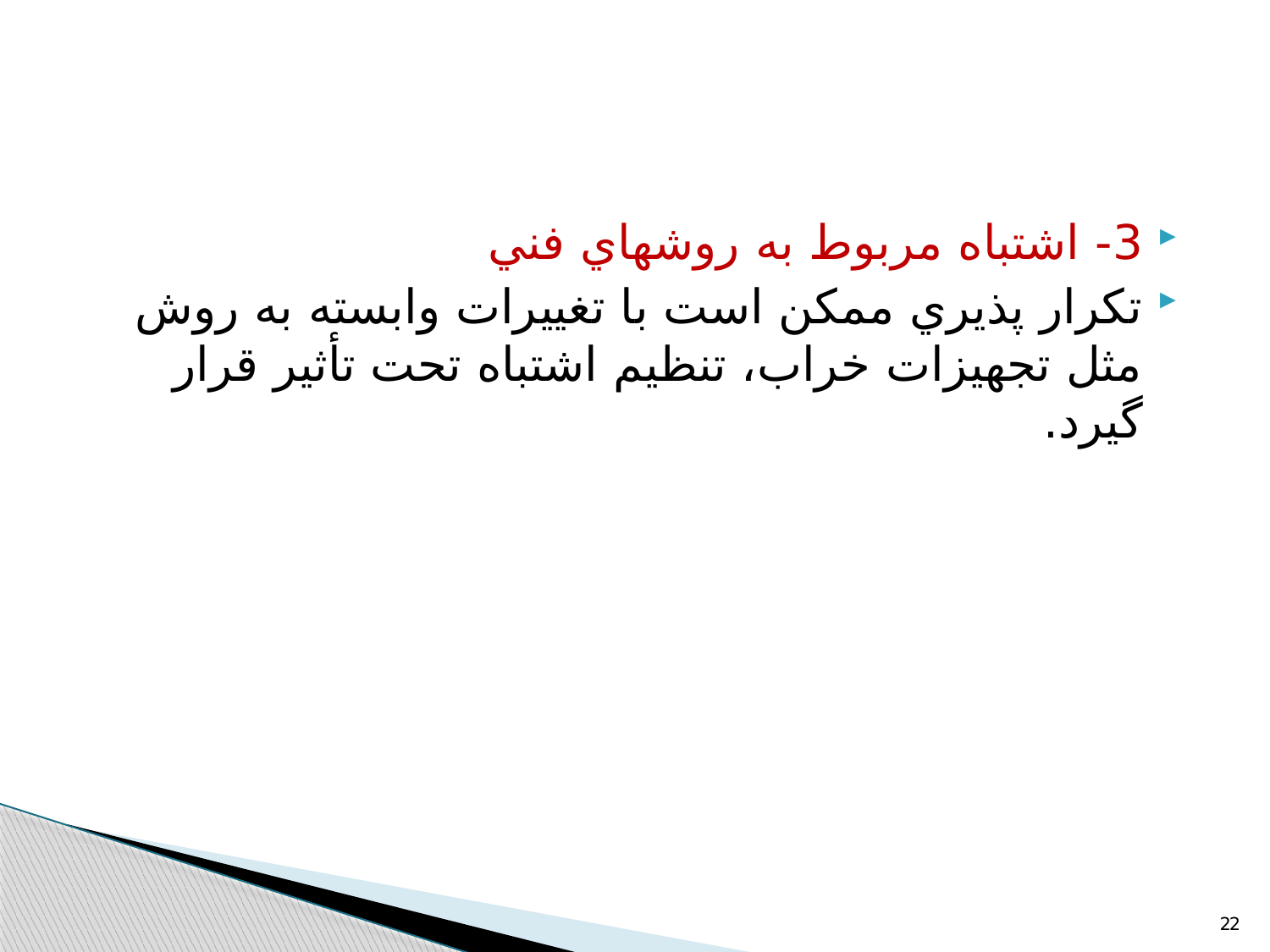

3- اشتباه مربوط به روشهاي فني
تكرار پذيري ممكن است با تغييرات وابسته به روش مثل تجهيزات خراب، تنظيم اشتباه تحت تأثير قرار گيرد.
22